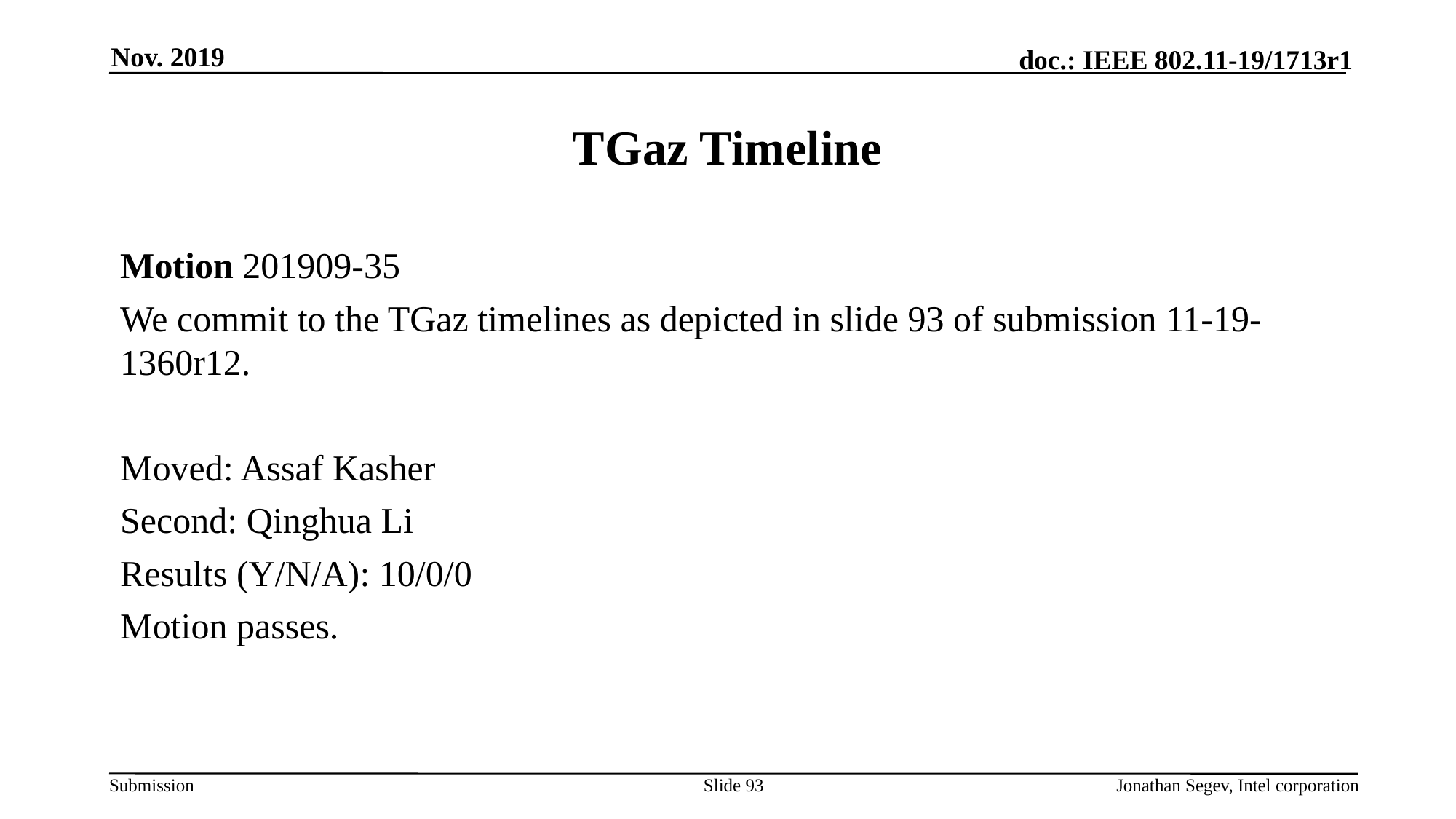

Nov. 2019
# TGaz Timeline
Motion 201909-35
We commit to the TGaz timelines as depicted in slide 93 of submission 11-19-1360r12.

Moved: Assaf Kasher
Second: Qinghua Li
Results (Y/N/A): 10/0/0
Motion passes.
Slide 93
Jonathan Segev, Intel corporation